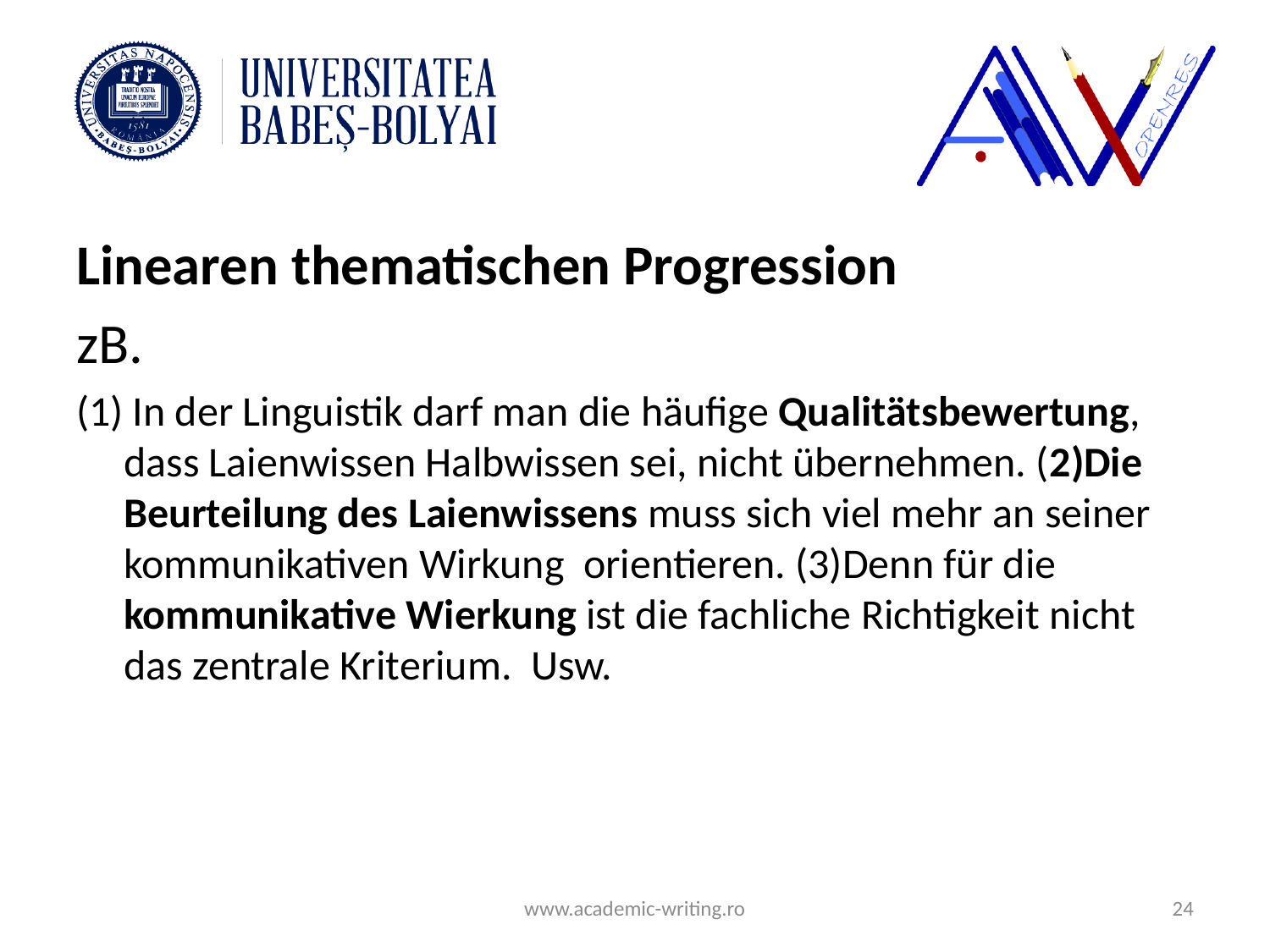

#
Linearen thematischen Progression
zB.
(1) In der Linguistik darf man die häufige Qualitätsbewertung, dass Laienwissen Halbwissen sei, nicht übernehmen. (2)Die Beurteilung des Laienwissens muss sich viel mehr an seiner kommunikativen Wirkung  orientieren. (3)Denn für die kommunikative Wierkung ist die fachliche Richtigkeit nicht das zentrale Kriterium.  Usw.
www.academic-writing.ro
24